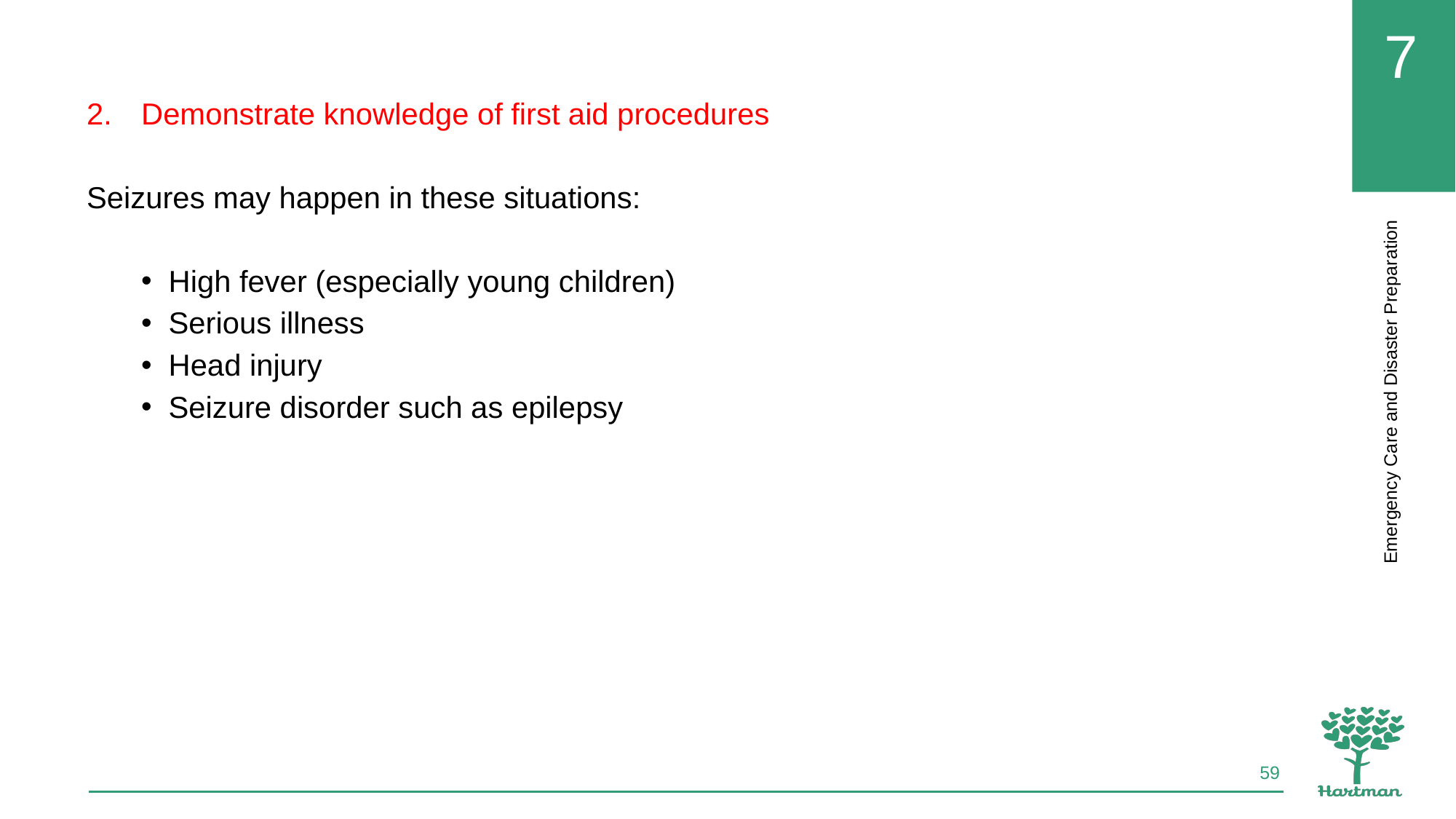

Demonstrate knowledge of first aid procedures

Seizures may happen in these situations:

High fever (especially young children)
Serious illness
Head injury
Seizure disorder such as epilepsy

59